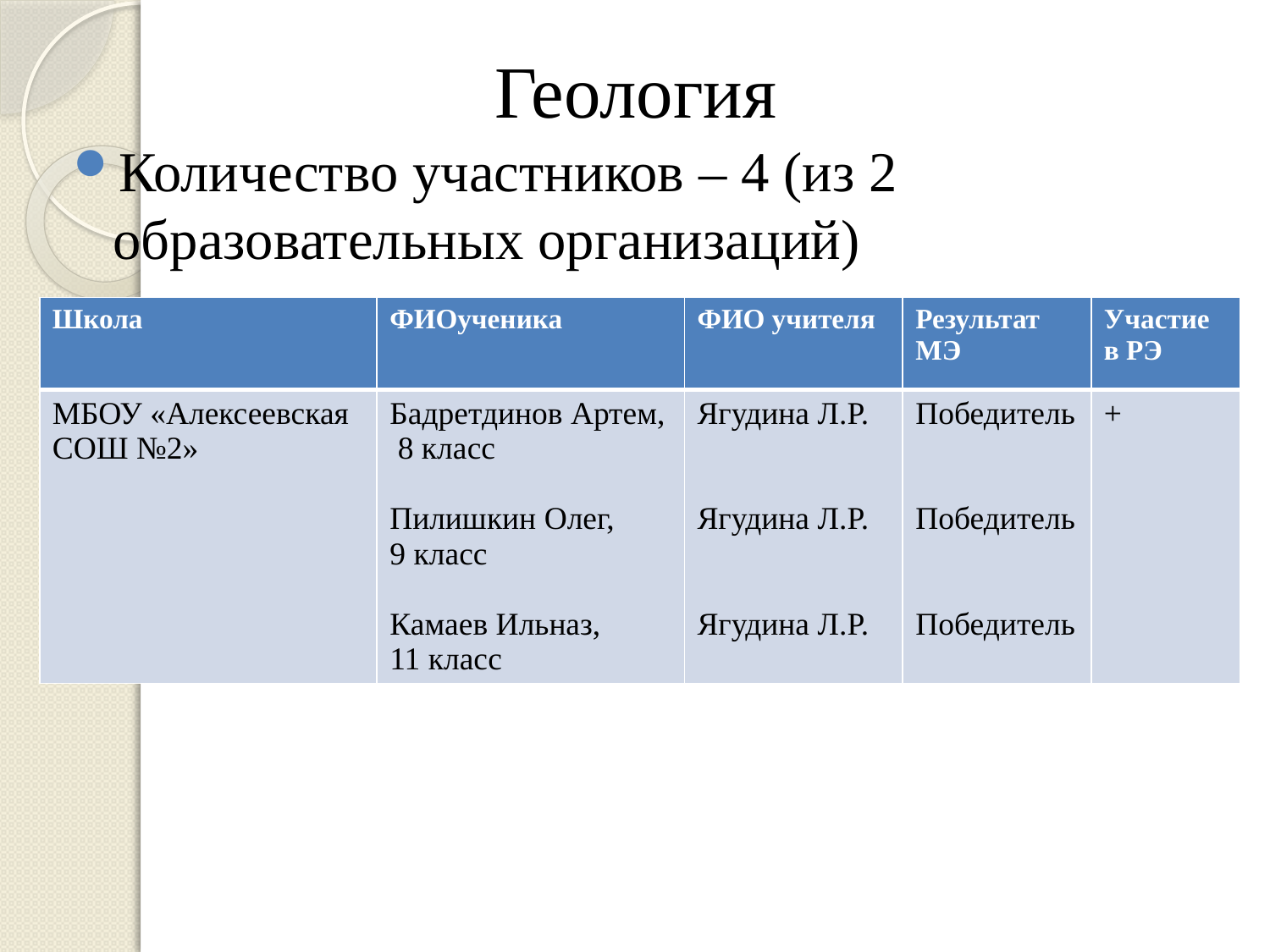

# Геология
Количество участников – 4 (из 2 образовательных организаций)
| Школа | ФИОученика | ФИО учителя | Результат МЭ | Участие в РЭ |
| --- | --- | --- | --- | --- |
| МБОУ «Алексеевская СОШ №2» | Бадретдинов Артем, 8 класс Пилишкин Олег, 9 класс Камаев Ильназ, 11 класс | Ягудина Л.Р. Ягудина Л.Р. Ягудина Л.Р. | Победитель Победитель Победитель | + |